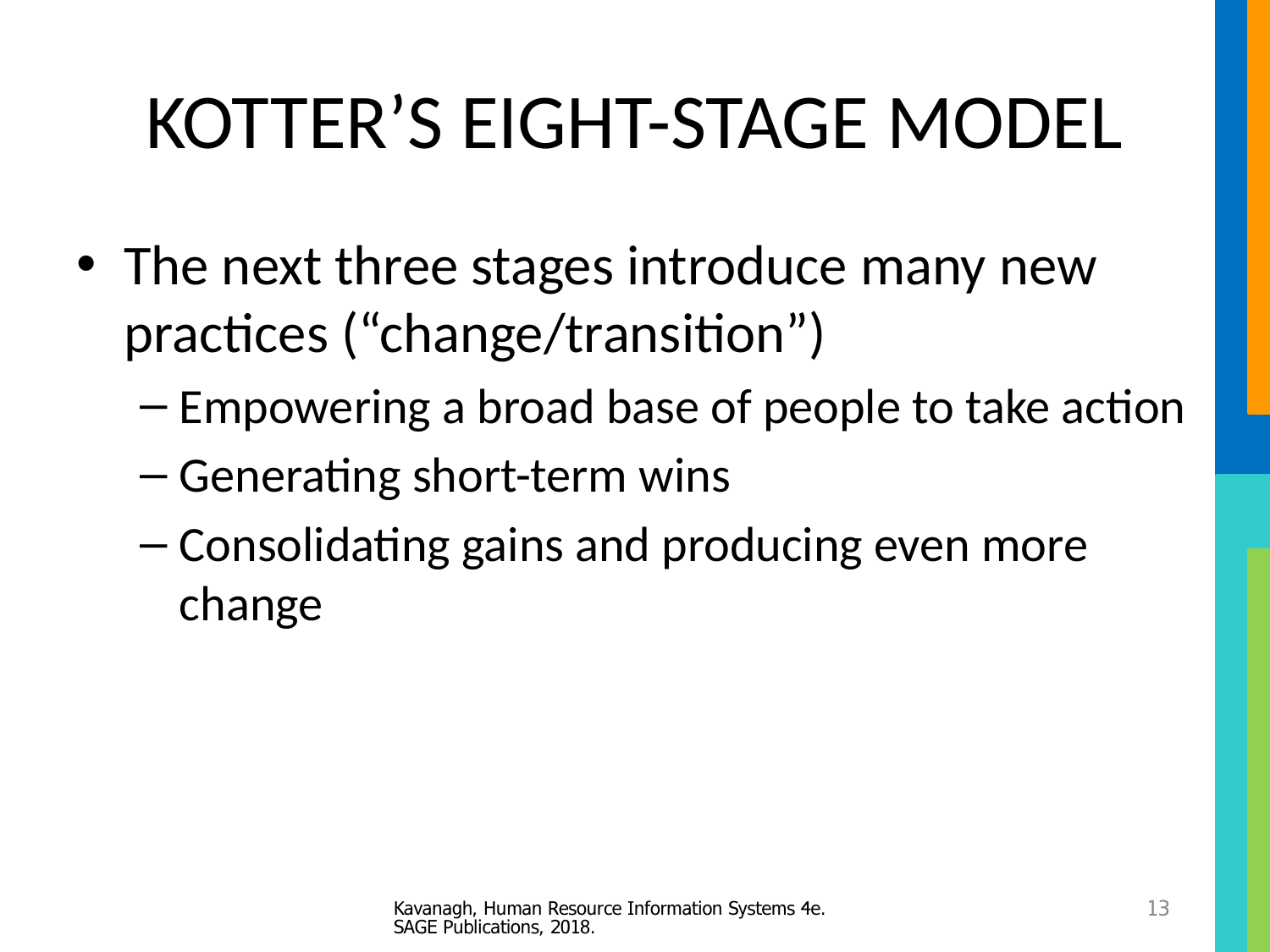

# KOTTER’S EIGHT-STAGE MODEL
The next three stages introduce many new practices (“change/transition”)
Empowering a broad base of people to take action
Generating short-term wins
Consolidating gains and producing even more change

Kavanagh, Human Resource Information Systems 4e. SAGE Publications, 2018.
13